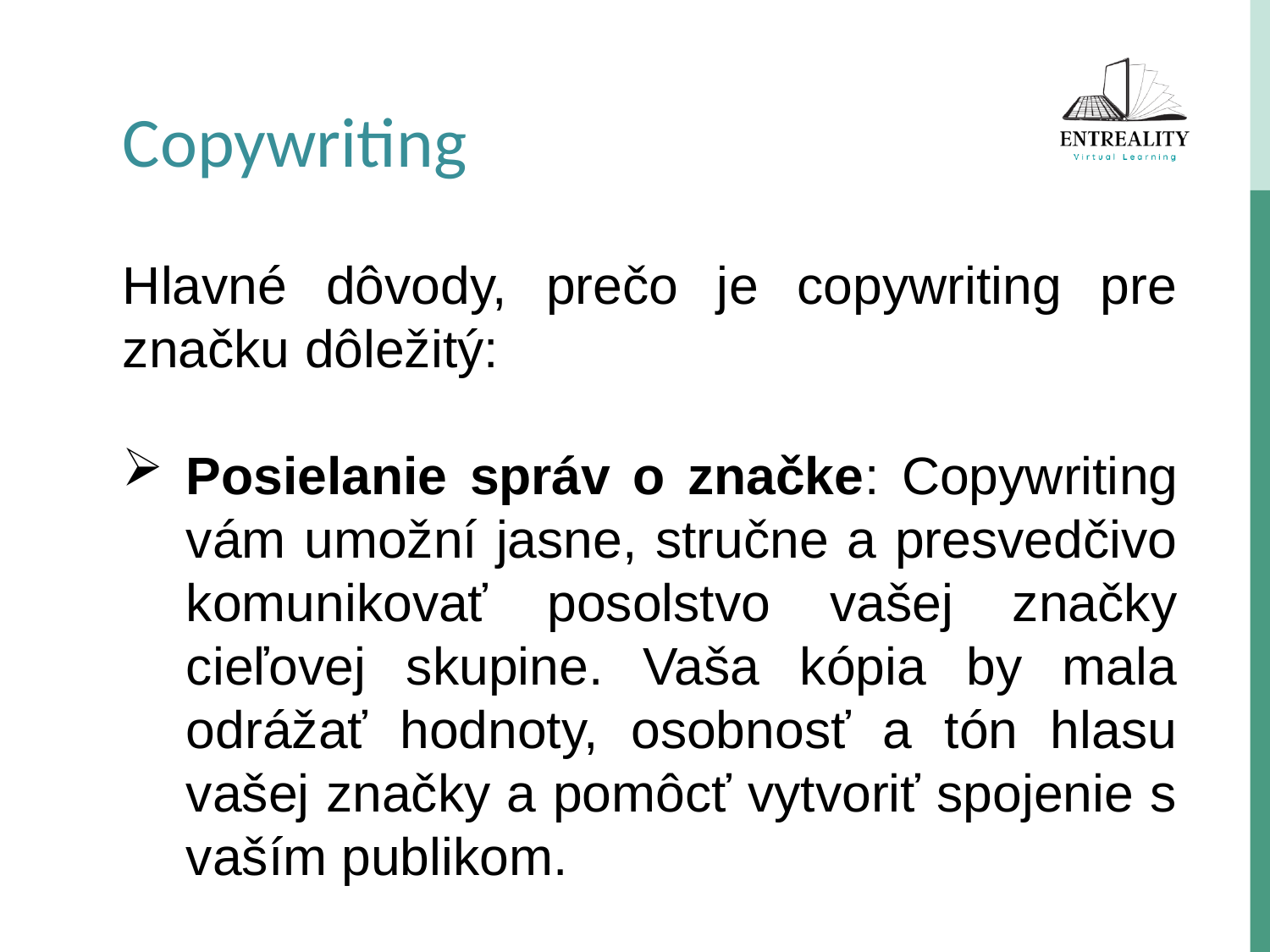

Copywriting
Hlavné dôvody, prečo je copywriting pre značku dôležitý:

Posielanie správ o značke: Copywriting vám umožní jasne, stručne a presvedčivo komunikovať posolstvo vašej značky cieľovej skupine. Vaša kópia by mala odrážať hodnoty, osobnosť a tón hlasu vašej značky a pomôcť vytvoriť spojenie s vaším publikom.